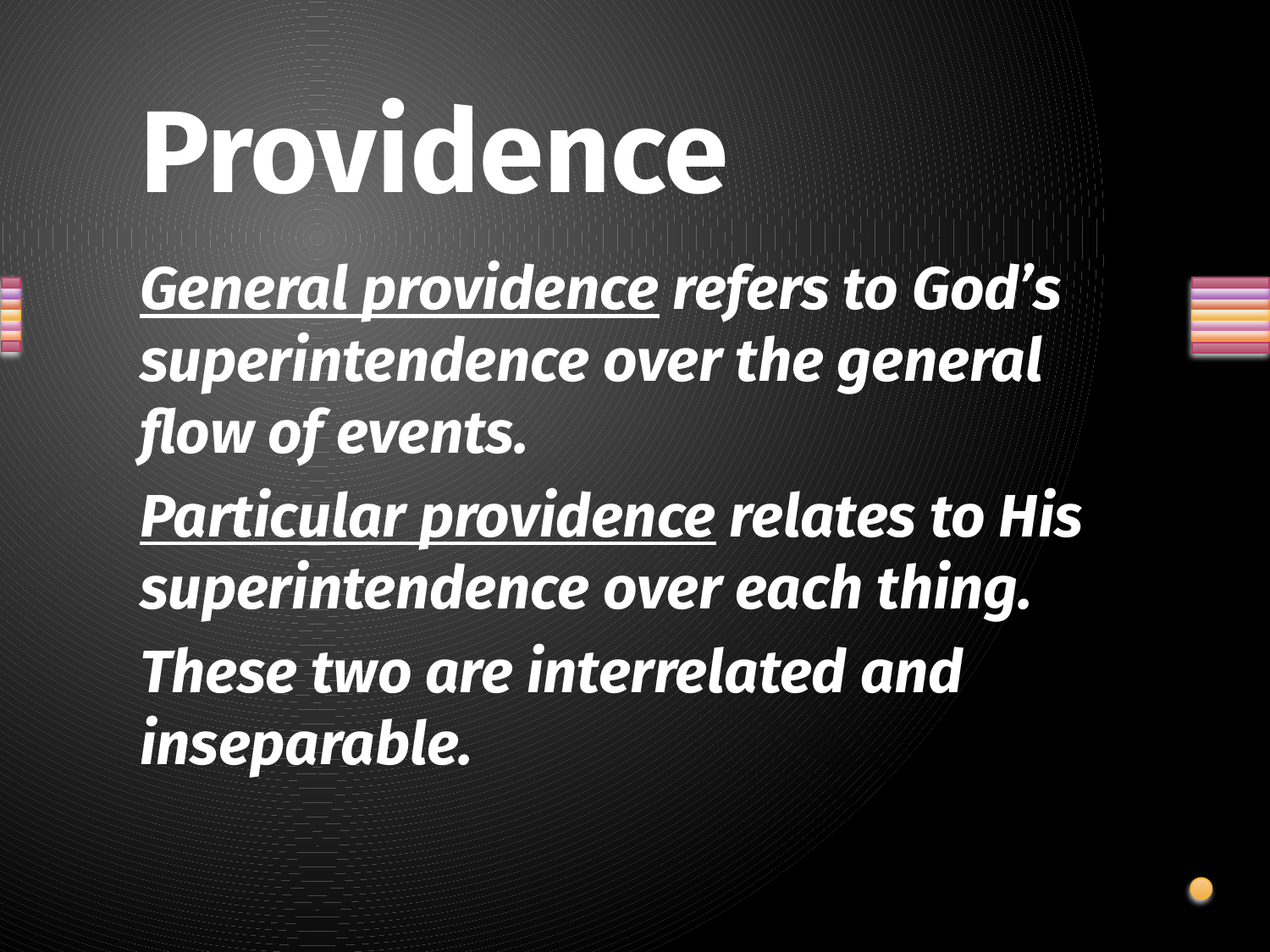

# Providence

General providence refers to God’s superintendence over the general flow of events.
Particular providence relates to His superintendence over each thing.
These two are interrelated and inseparable.